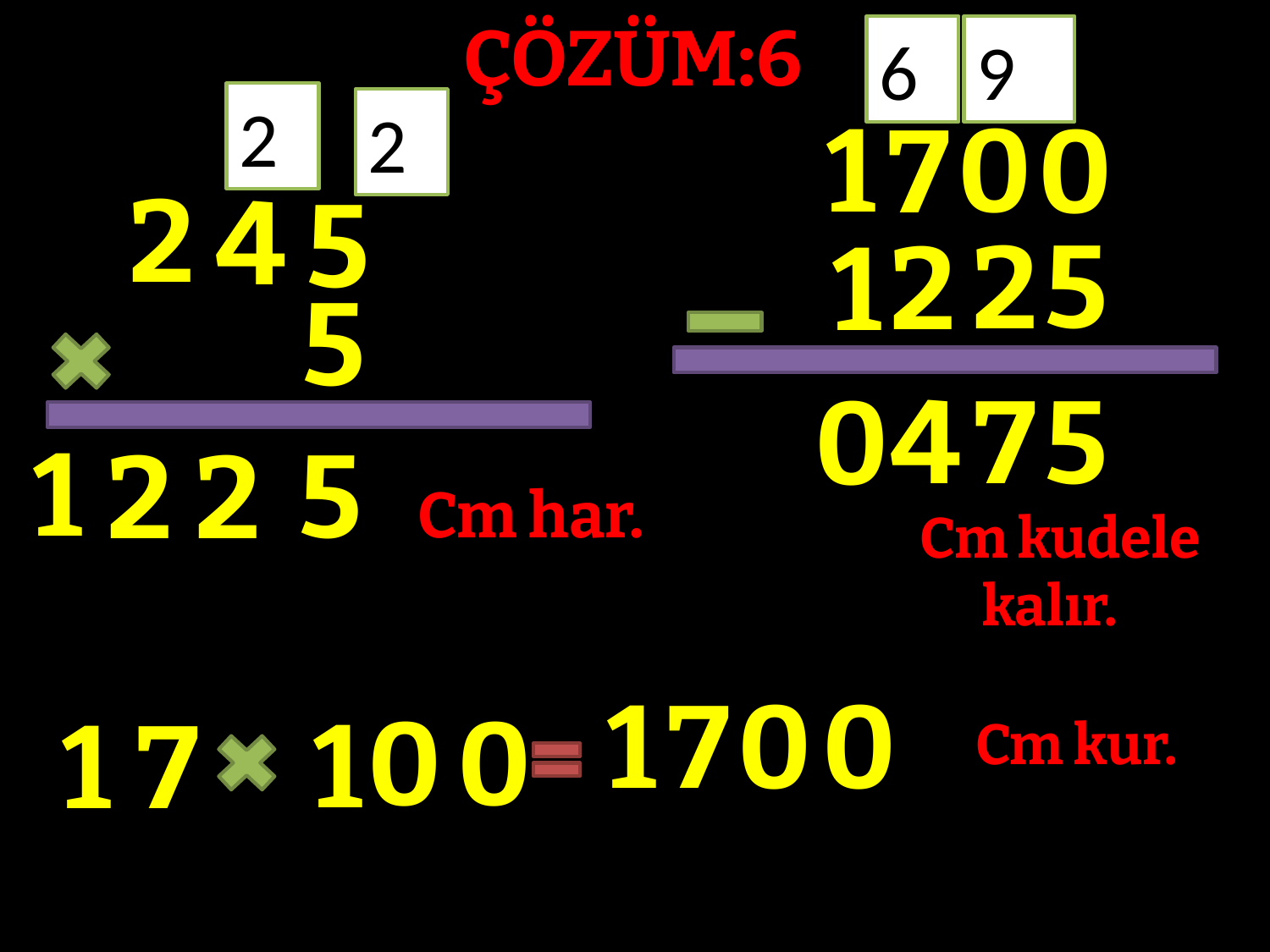

ÇÖZÜM:6
6
9
2
2
1
0
7
0
2
4
5
5
2
2
1
5

#

4
7
5
0
1
5
2
2
Cm har.
Cm kudele kalır.
0
1
7
0
0
0
1
7
1
Cm kur.